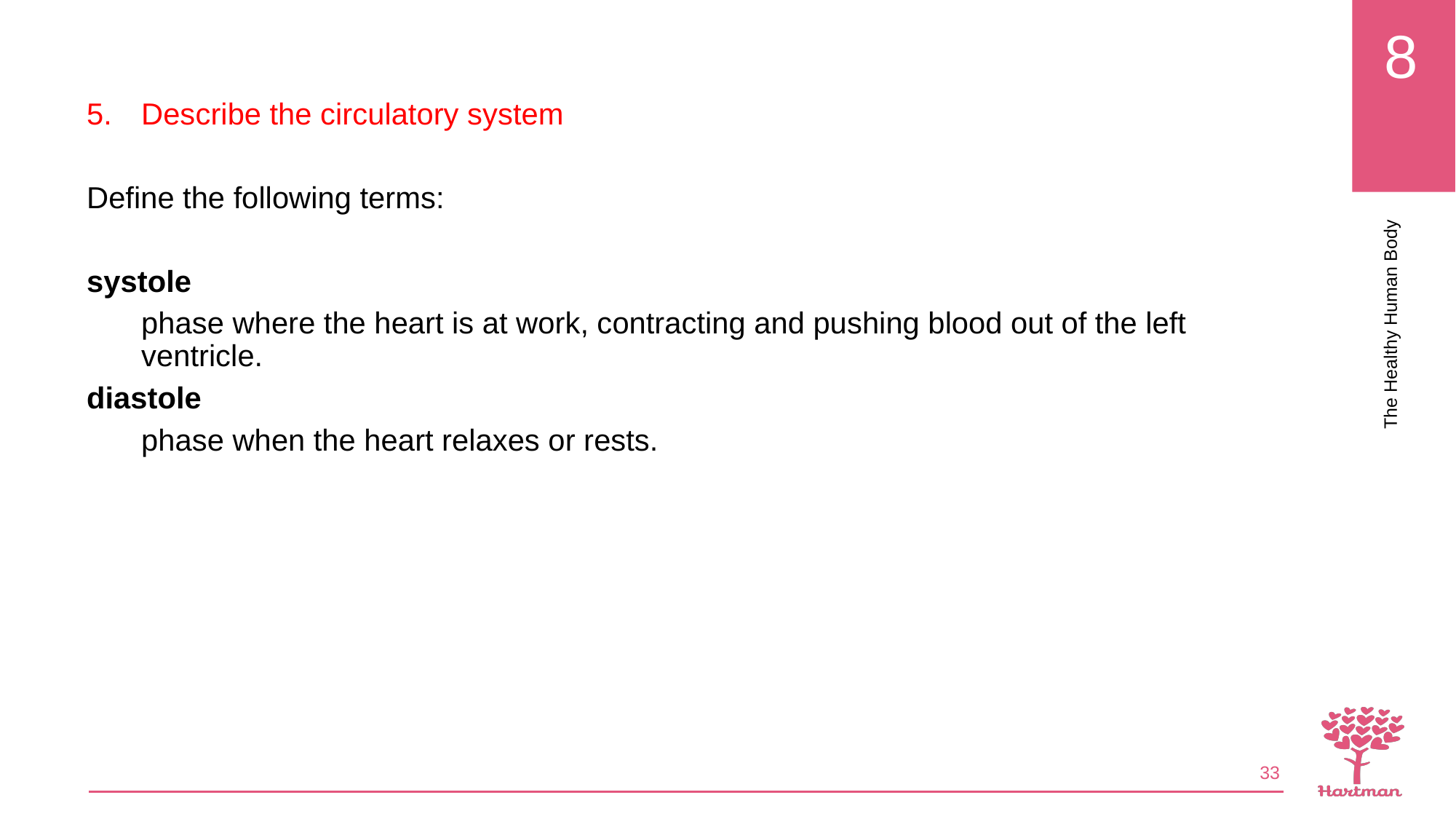

Describe the circulatory system

Define the following terms:

systole
phase where the heart is at work, contracting and pushing blood out of the left ventricle.
diastole
phase when the heart relaxes or rests.

33